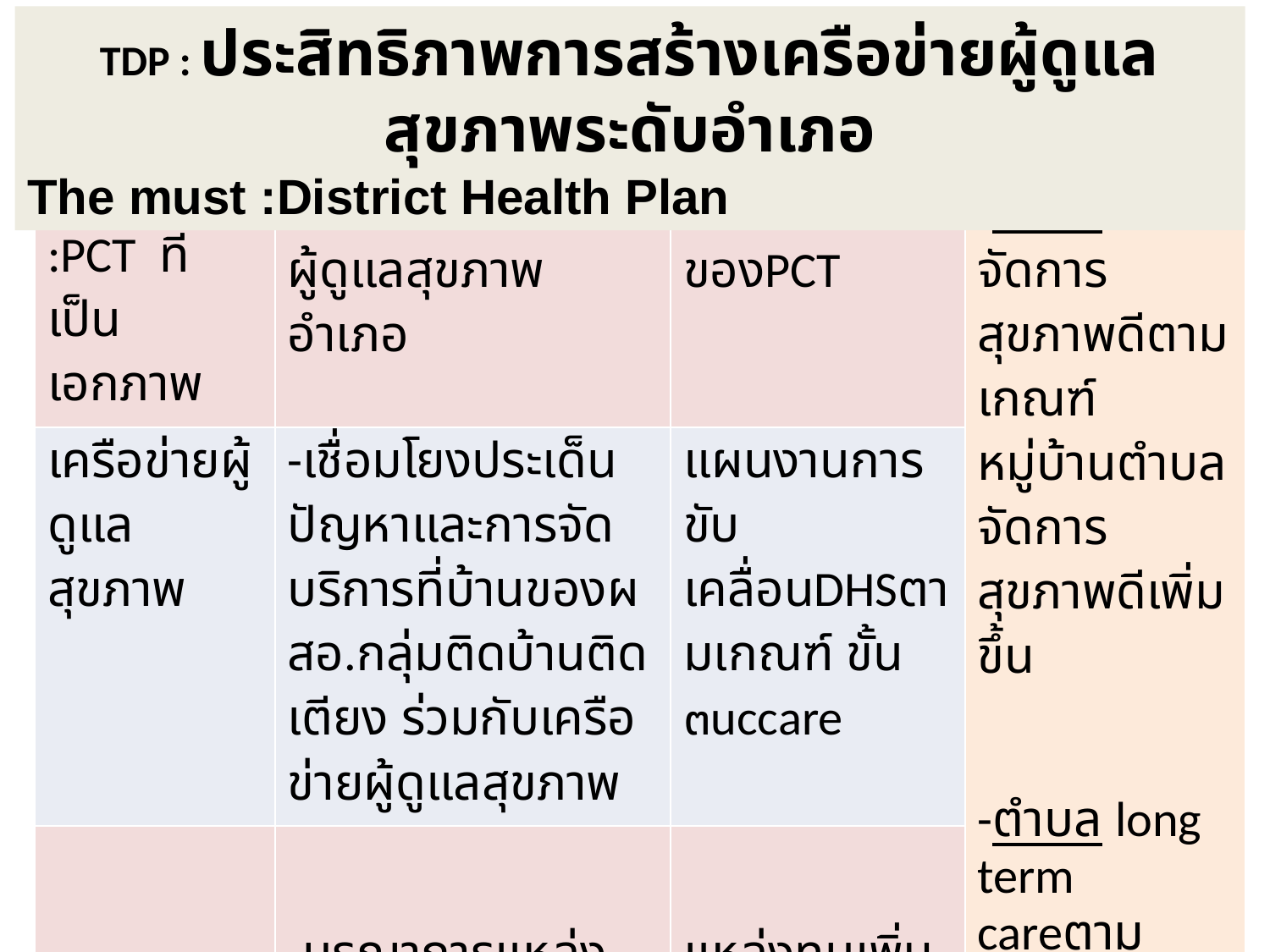

TDP : ประสิทธิภาพการสร้างเครือข่ายผู้ดูแลสุขภาพระดับอำเภอ
The must :District Health Plan
| input | process | output | outcome |
| --- | --- | --- | --- |
| Core team :PCT ที่เป็นเอกภาพ | -สร้างทีมเครือข่ายผู้ดูแลสุขภาพอำเภอ | ศักยภาพของPCT | -ตำบลจัดการสุขภาพดีตามเกณฑ์ หมู่บ้านตำบลจัดการสุขภาพดีเพิ่มขึ้น -ตำบล long term careตามเกณฑ์ เพิ่มขึ้น |
| เครือข่ายผู้ดูแลสุขภาพ | -เชื่อมโยงประเด็นปัญหาและการจัดบริการที่บ้านของผสอ.กลุ่มติดบ้านติดเตียง ร่วมกับเครือข่ายผู้ดูแลสุขภาพ | แผนงานการขับเคลื่อนDHSตามเกณฑ์ ขั้น ๓uccare |  |
| แหล่งทุน | -บูรณาการแหล่งทุนสุขภาพ | แหล่งทุนเพิ่มขึ้น |  |